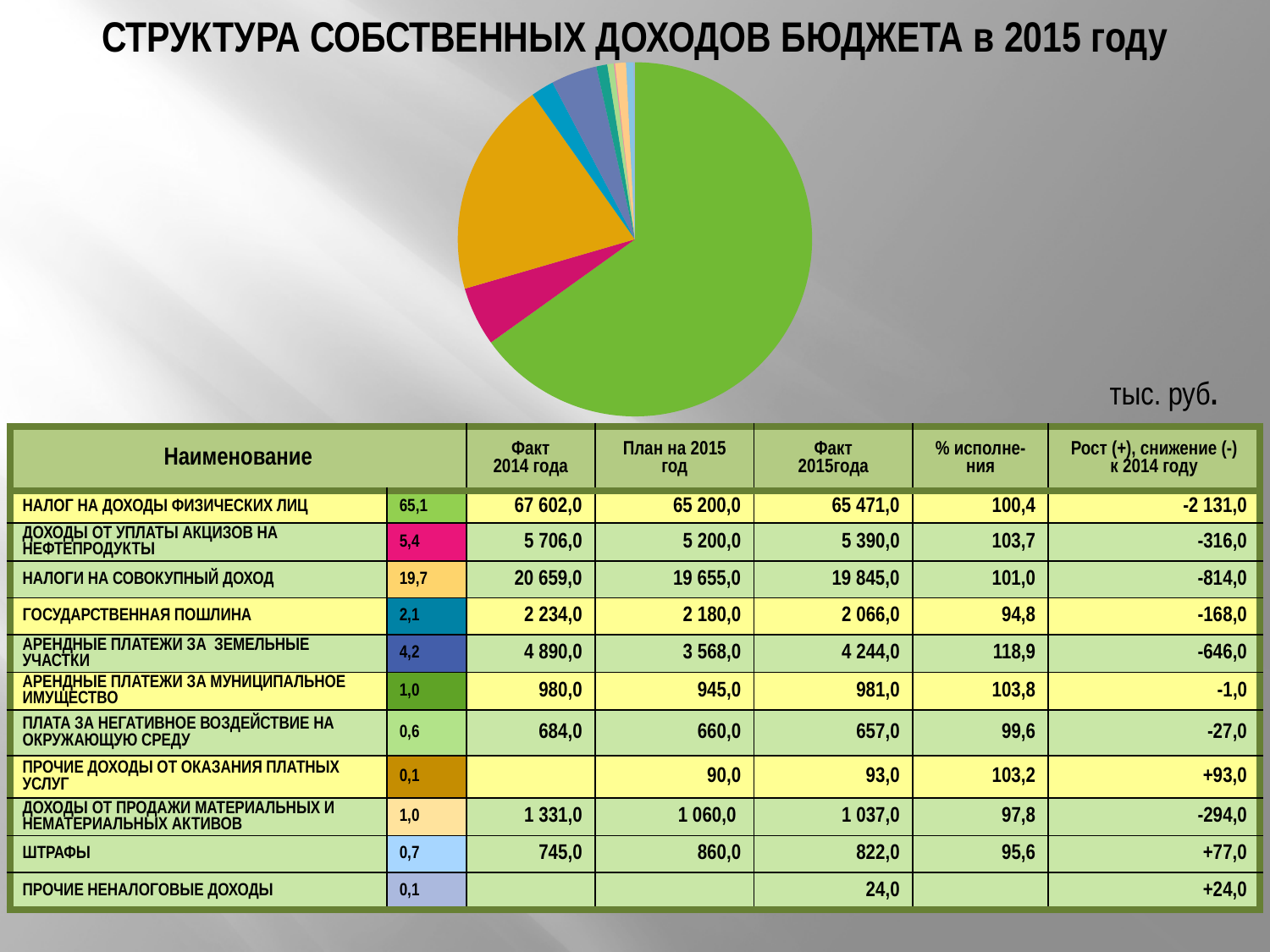

# СТРУКТУРА СОБСТВЕННЫХ ДОХОДОВ БЮДЖЕТА в 2015 году

### Chart

| Category | Столбец1 | Столбец1 |
|---|---|---|
| Налог на доходы физических лиц  | 65.1 | 65.1 |
| ДОХОДЫ ОТ УПЛАТЫ АКЦИЗОВ НА НЕФТЕПРОДУКТЫ | 5.4 | 5.4 |
| Налоги на совокупный доход  | 19.7 | 19.7 |
| Государственная пошлина  | 2.1 | 2.1 |
| АРЕНДНЫЕ ПЛАТЕЖИ ЗА  земельные УЧАСТКИ  | 4.2 | 4.2 |
| Арендные платежи за муниципальное имущество  | 1.0 | 1.0 |
| Плата за негативное воздействие на окружающую среду  | 0.6000000000000004 | 0.6000000000000004 |
| Прочие доходы от оказания платных услуг | 0.1 | 0.1 |
| Доходы от продажи материальных и нематериальных активов | 1.0 | 1.0 |
| штрафы | 0.7000000000000004 | 0.7000000000000004 |
| Прочие неналоговые доходы | 0.1 | 0.1 |
тыс. руб.
| Наименование |  | Факт 2014 года | План на 2015 год | Факт 2015года | % исполне-ния | Рост (+), снижение (-) к 2014 году |
| --- | --- | --- | --- | --- | --- | --- |
| Налог на доходы физических лиц | 65,1 | 67 602,0 | 65 200,0 | 65 471,0 | 100,4 | -2 131,0 |
| ДОХОДЫ ОТ УПЛАТЫ АКЦИЗОВ НА НЕФТЕПРОДУКТЫ | 5,4 | 5 706,0 | 5 200,0 | 5 390,0 | 103,7 | -316,0 |
| Налоги на совокупный доход | 19,7 | 20 659,0 | 19 655,0 | 19 845,0 | 101,0 | -814,0 |
| Государственная пошлина | 2,1 | 2 234,0 | 2 180,0 | 2 066,0 | 94,8 | -168,0 |
| АРЕНДНЫЕ ПЛАТЕЖИ ЗА земельные УЧАСТКИ | 4,2 | 4 890,0 | 3 568,0 | 4 244,0 | 118,9 | -646,0 |
| Арендные платежи за муниципальное имущество | 1,0 | 980,0 | 945,0 | 981,0 | 103,8 | -1,0 |
| Плата за негативное воздействие на окружающую среду | 0,6 | 684,0 | 660,0 | 657,0 | 99,6 | -27,0 |
| Прочие доходы от оказания платных услуг | 0,1 |  | 90,0 | 93,0 | 103,2 | +93,0 |
| Доходы от продажи материальных и нематериальных активов | 1,0 | 1 331,0 | 1 060,0 | 1 037,0 | 97,8 | -294,0 |
| штрафы | 0,7 | 745,0 | 860,0 | 822,0 | 95,6 | +77,0 |
| Прочие неналоговые доходы | 0,1 |  |  | 24,0 |  | +24,0 |